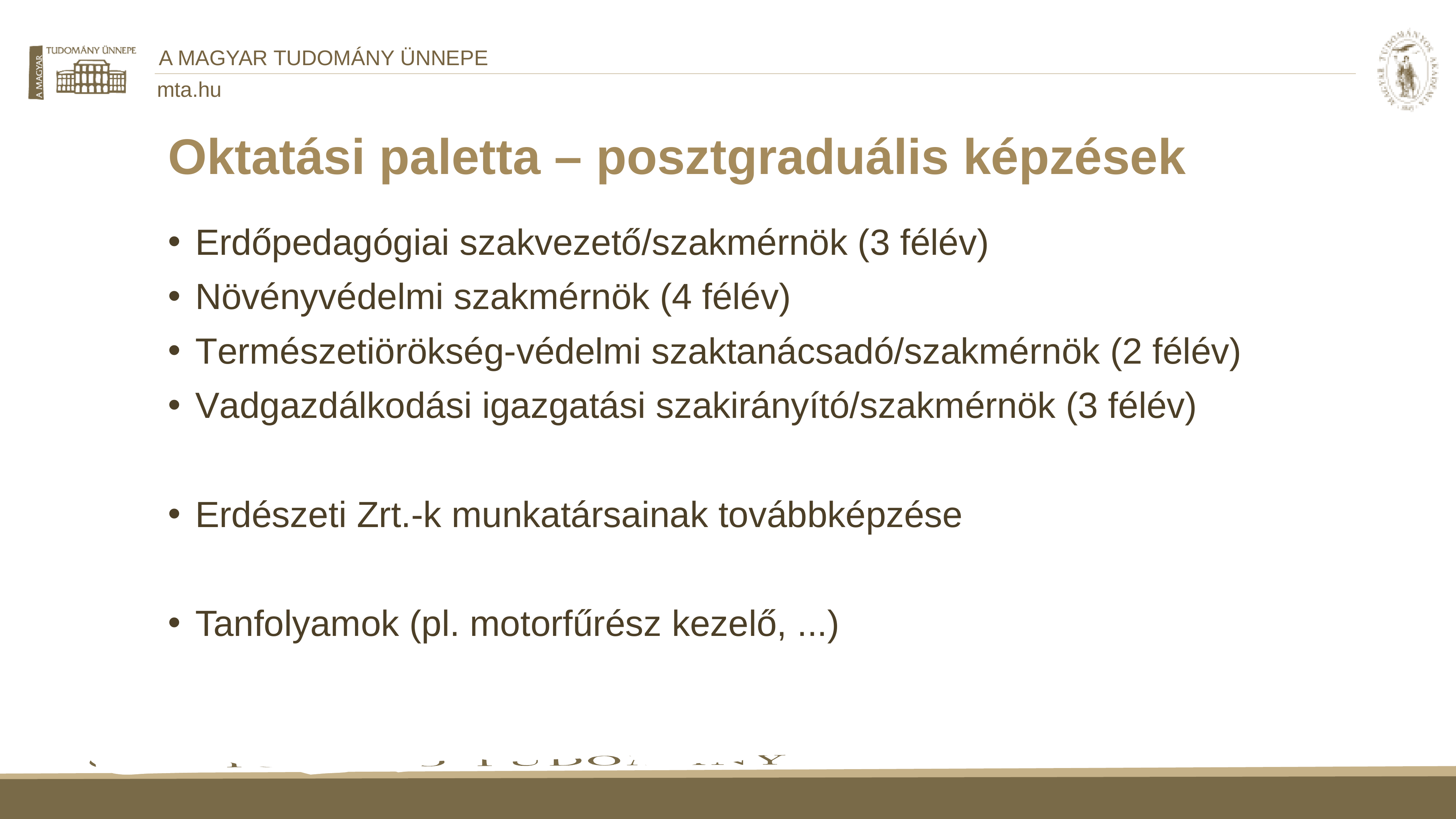

# Oktatási paletta – posztgraduális képzések
Erdőpedagógiai szakvezető/szakmérnök (3 félév)
Növényvédelmi szakmérnök (4 félév)
Természetiörökség-védelmi szaktanácsadó/szakmérnök (2 félév)
Vadgazdálkodási igazgatási szakirányító/szakmérnök (3 félév)

Erdészeti Zrt.-k munkatársainak továbbképzése

Tanfolyamok (pl. motorfűrész kezelő, ...)